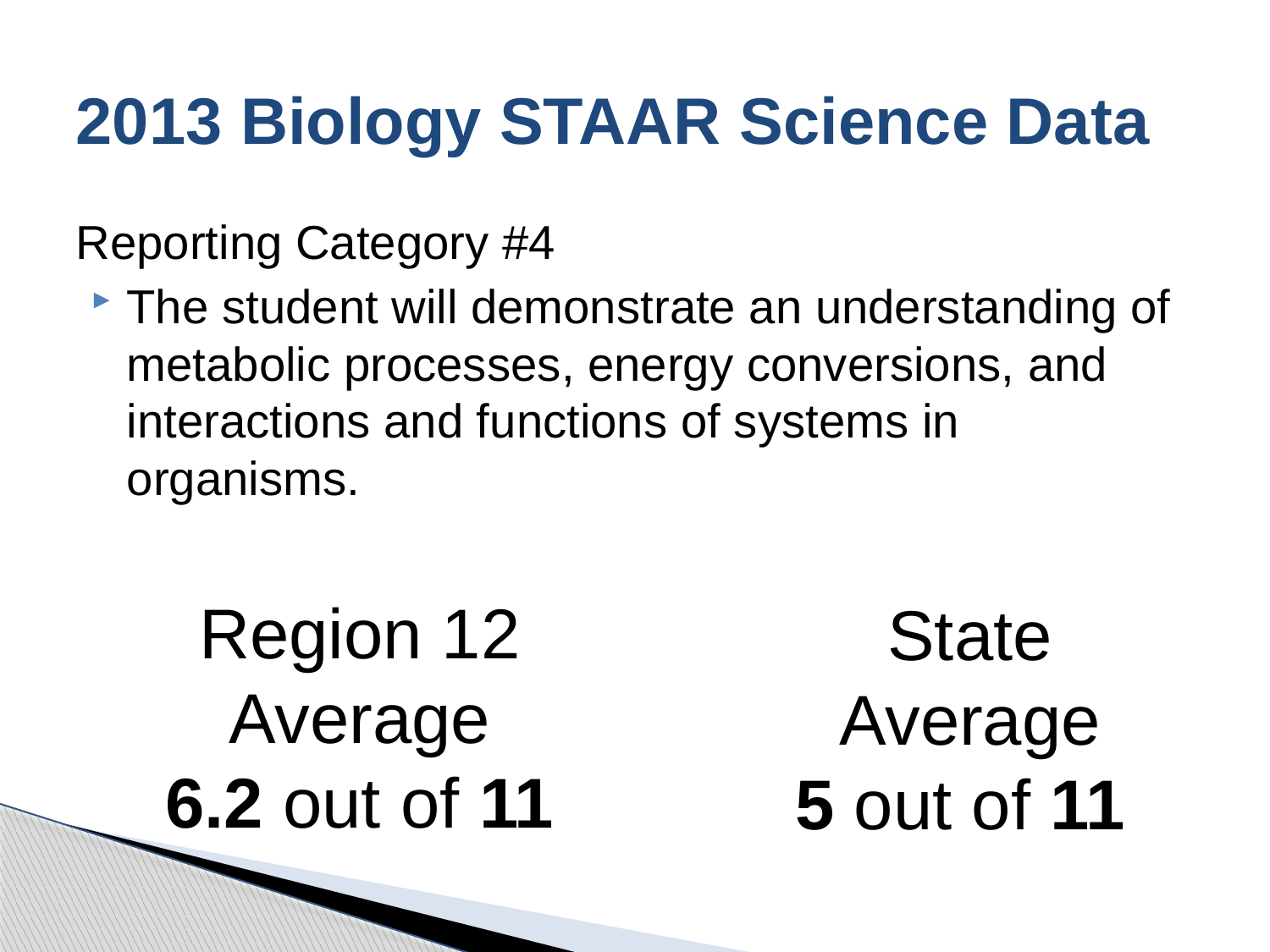

# 2013 Biology STAAR Science Data
Reporting Category #4
The student will demonstrate an understanding of metabolic processes, energy conversions, and interactions and functions of systems in organisms.
Region 12 Average
6.2 out of 11
State Average
5 out of 11